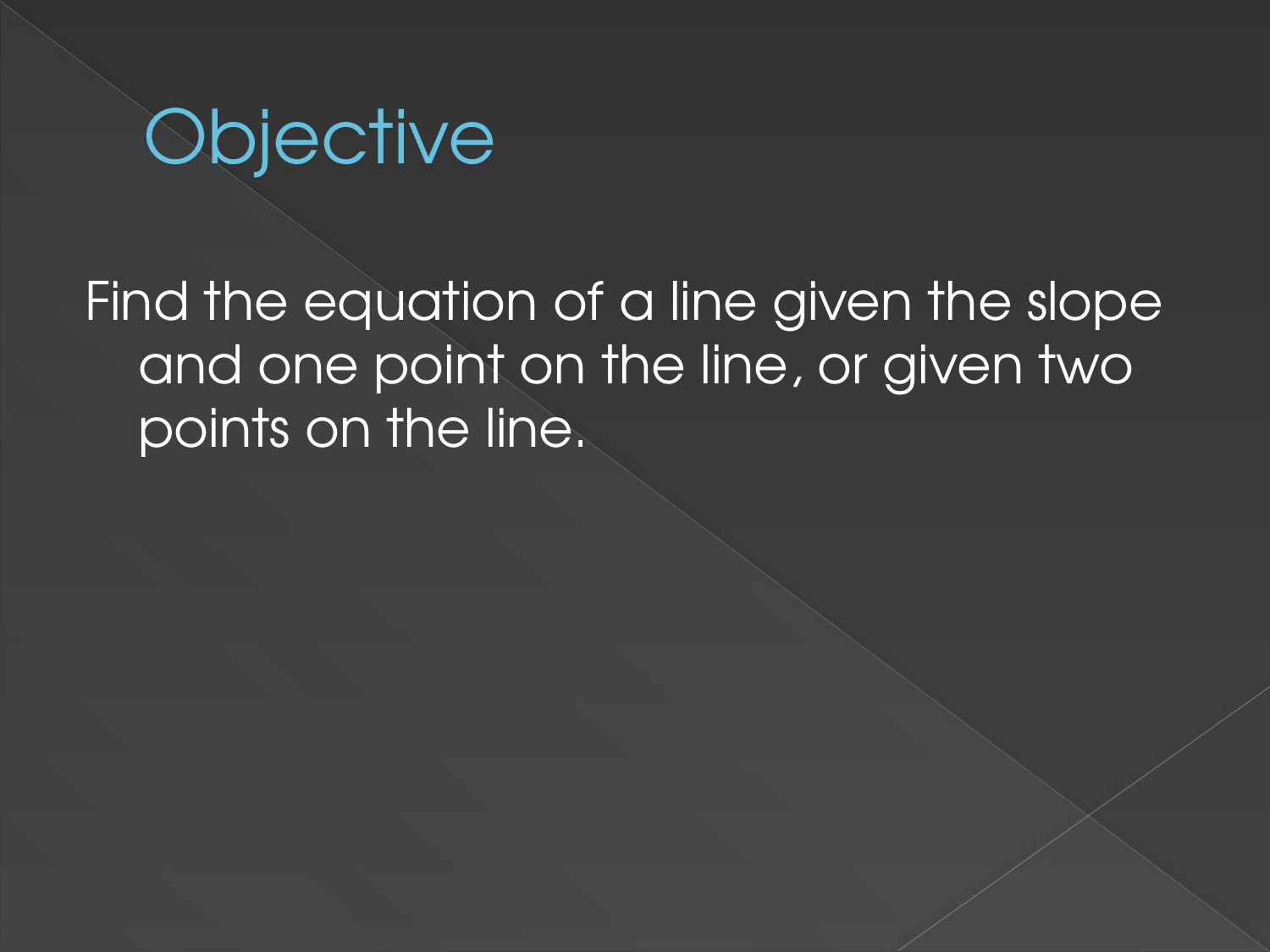

# Objective
Find the equation of a line given the slope and one point on the line, or given two points on the line.